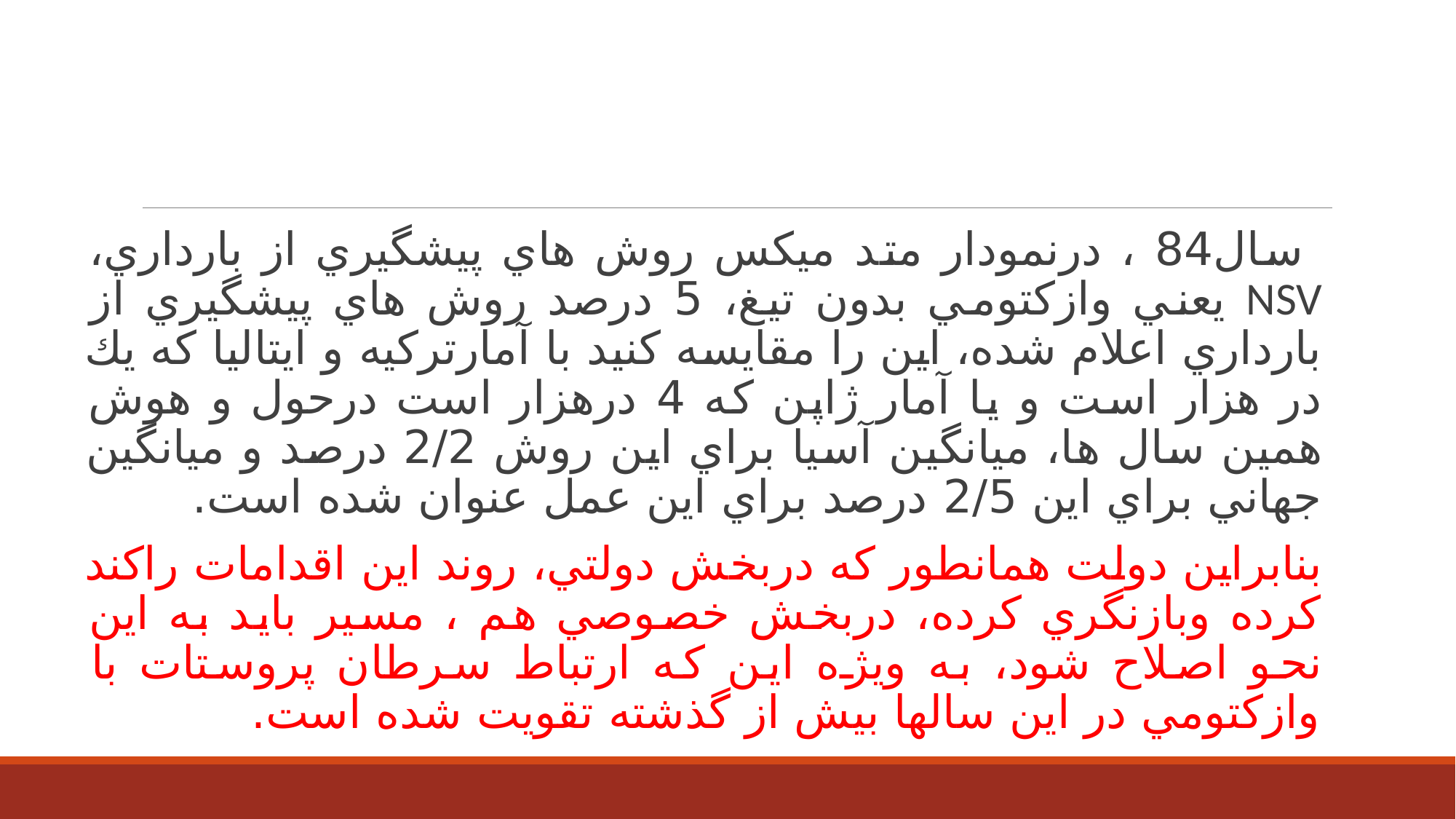

سال84 ، درنمودار متد ميكس روش هاي پيشگيري از بارداري، NSV يعني وازكتومي بدون تيغ، 5 درصد روش هاي پيشگيري از بارداري اعلام شده، اين را مقايسه كنيد با آمارتركيه و ايتاليا كه يك در هزار است و يا آمار ژاپن كه 4 درهزار است درحول و هوش همين سال ها، ميانگين آسيا براي اين روش 2/2 درصد و ميانگين جهاني براي اين 2/5 درصد براي اين عمل عنوان شده است.
بنابراين دولت همانطور كه دربخش دولتي، روند اين اقدامات راكند كرده وبازنگري كرده، دربخش خصوصي هم ، مسير بايد به اين نحو اصلاح شود، به ويژه اين كه ارتباط سرطان پروستات با وازكتومي در اين سالها بيش از گذشته تقويت شده است.